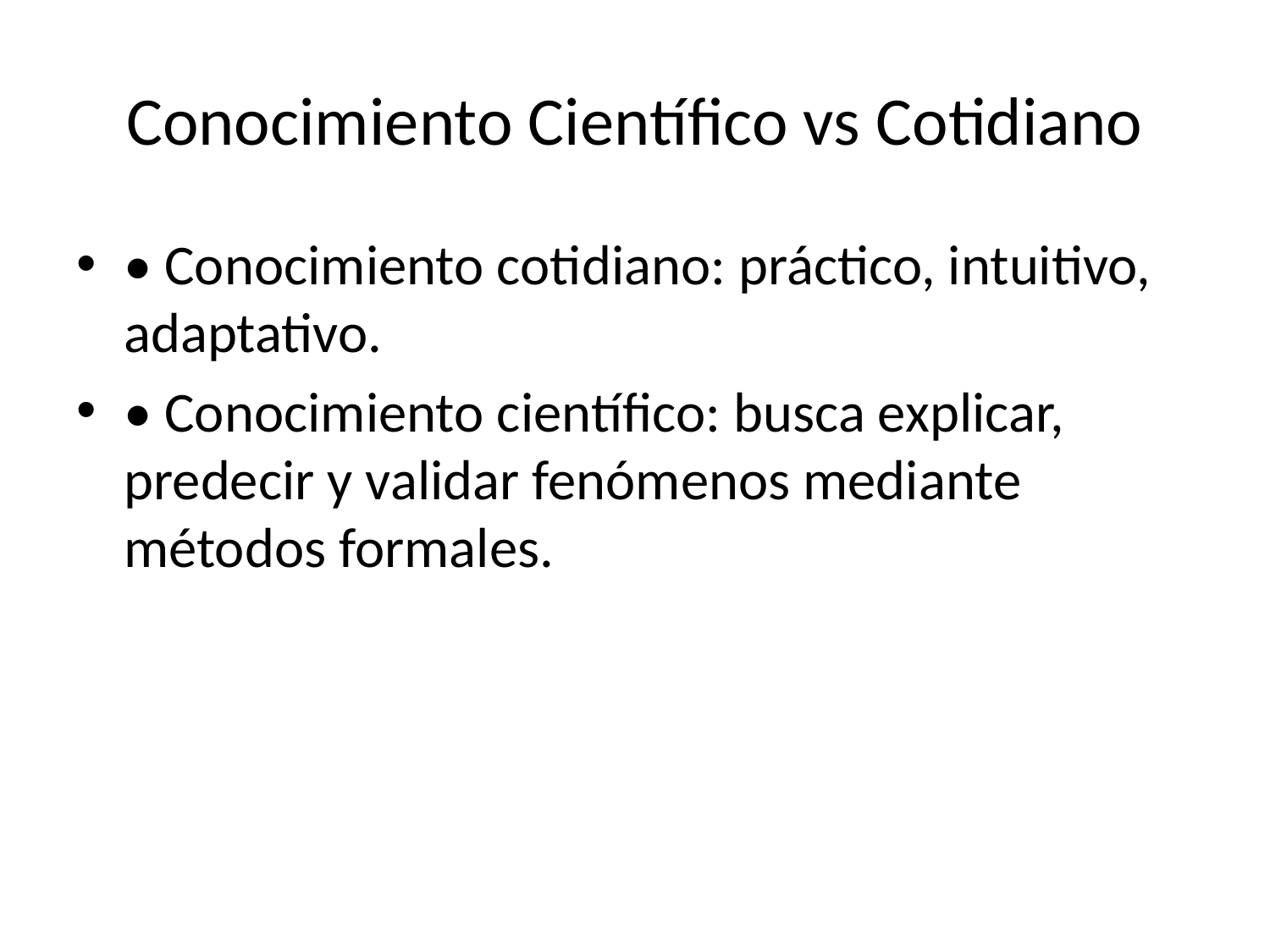

# Conocimiento Científico vs Cotidiano
• Conocimiento cotidiano: práctico, intuitivo, adaptativo.
• Conocimiento científico: busca explicar, predecir y validar fenómenos mediante métodos formales.